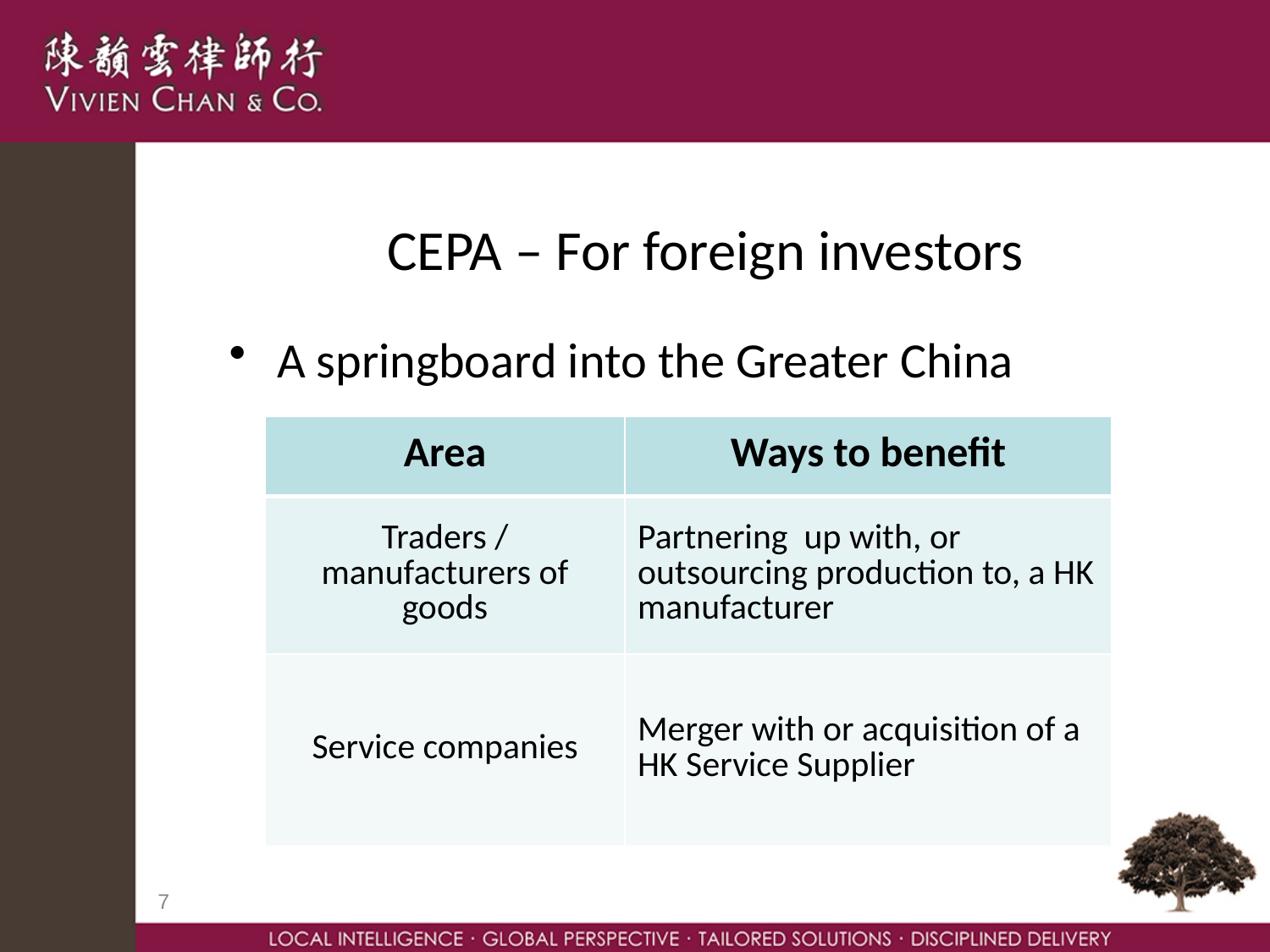

# CEPA – For foreign investors
A springboard into the Greater China

| Area | Ways to benefit |
| --- | --- |
| Traders / manufacturers of goods | Partnering up with, or outsourcing production to, a HK manufacturer |
| Service companies | Merger with or acquisition of a HK Service Supplier |
7